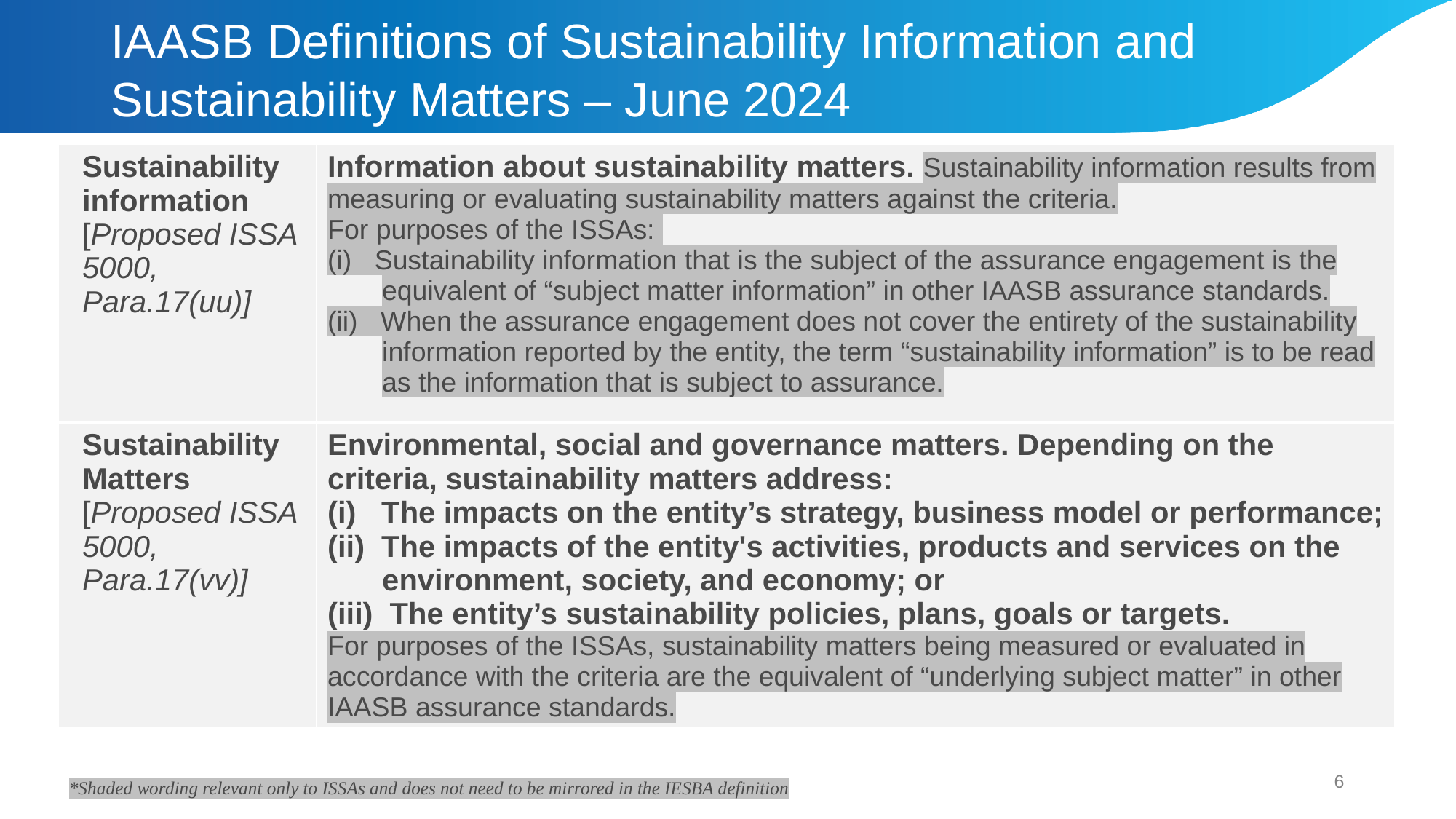

# IAASB Definitions of Sustainability Information and Sustainability Matters – June 2024
| Sustainability information [Proposed ISSA 5000, Para.17(uu)] | Information about sustainability matters. Sustainability information results from measuring or evaluating sustainability matters against the criteria. For purposes of the ISSAs: (i) Sustainability information that is the subject of the assurance engagement is the equivalent of “subject matter information” in other IAASB assurance standards. (ii) When the assurance engagement does not cover the entirety of the sustainability information reported by the entity, the term “sustainability information” is to be read as the information that is subject to assurance. |
| --- | --- |
| Sustainability Matters [Proposed ISSA 5000, Para.17(vv)] | Environmental, social and governance matters. Depending on the criteria, sustainability matters address: (i) The impacts on the entity’s strategy, business model or performance; (ii) The impacts of the entity's activities, products and services on the environment, society, and economy; or (iii) The entity’s sustainability policies, plans, goals or targets. For purposes of the ISSAs, sustainability matters being measured or evaluated in accordance with the criteria are the equivalent of “underlying subject matter” in other IAASB assurance standards. |
6
*Shaded wording relevant only to ISSAs and does not need to be mirrored in the IESBA definition